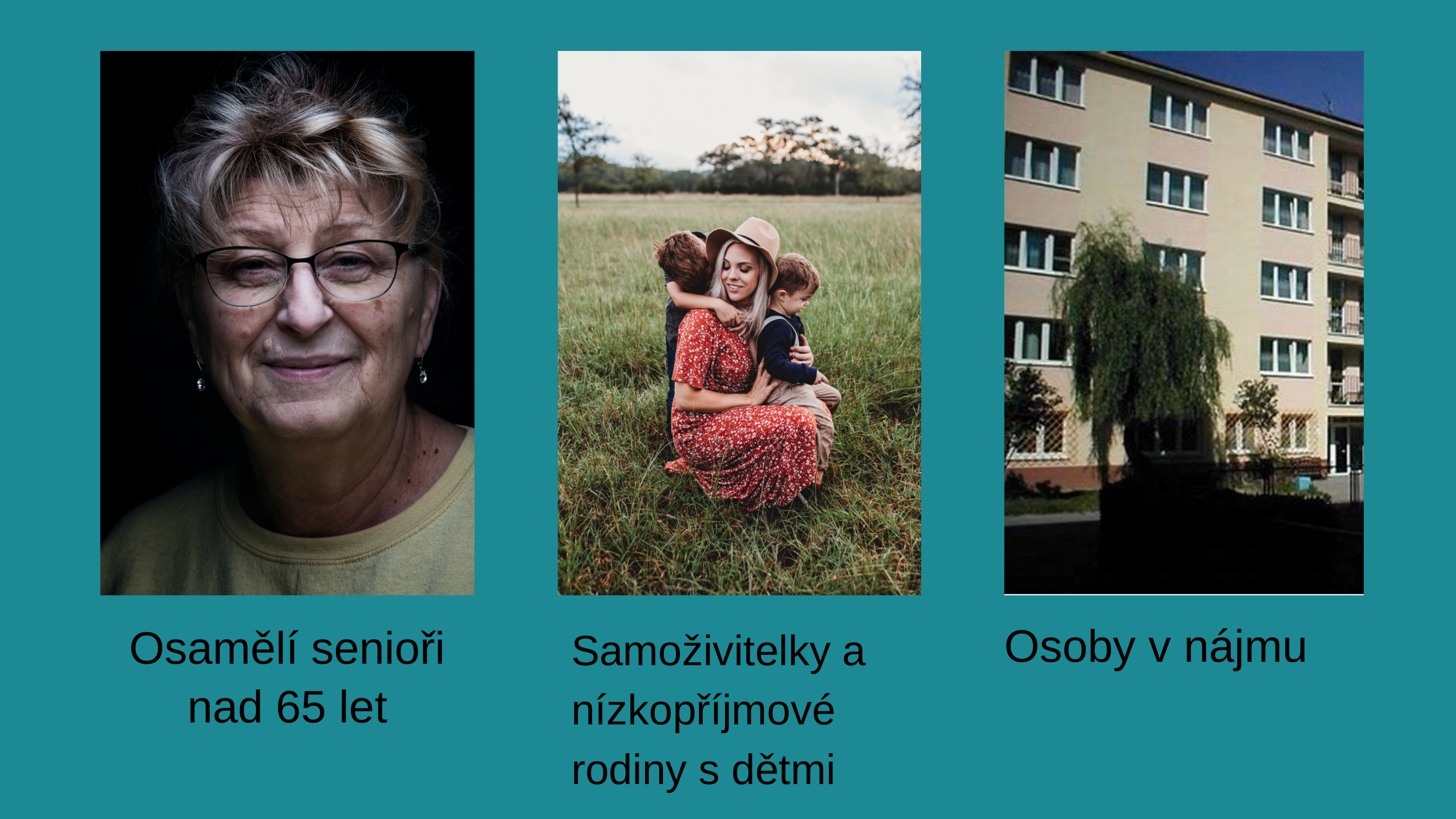

Osoby v nájmu
Samoživitelky a nízkopříjmové rodiny s dětmi
Osamělí senioři nad 65 let